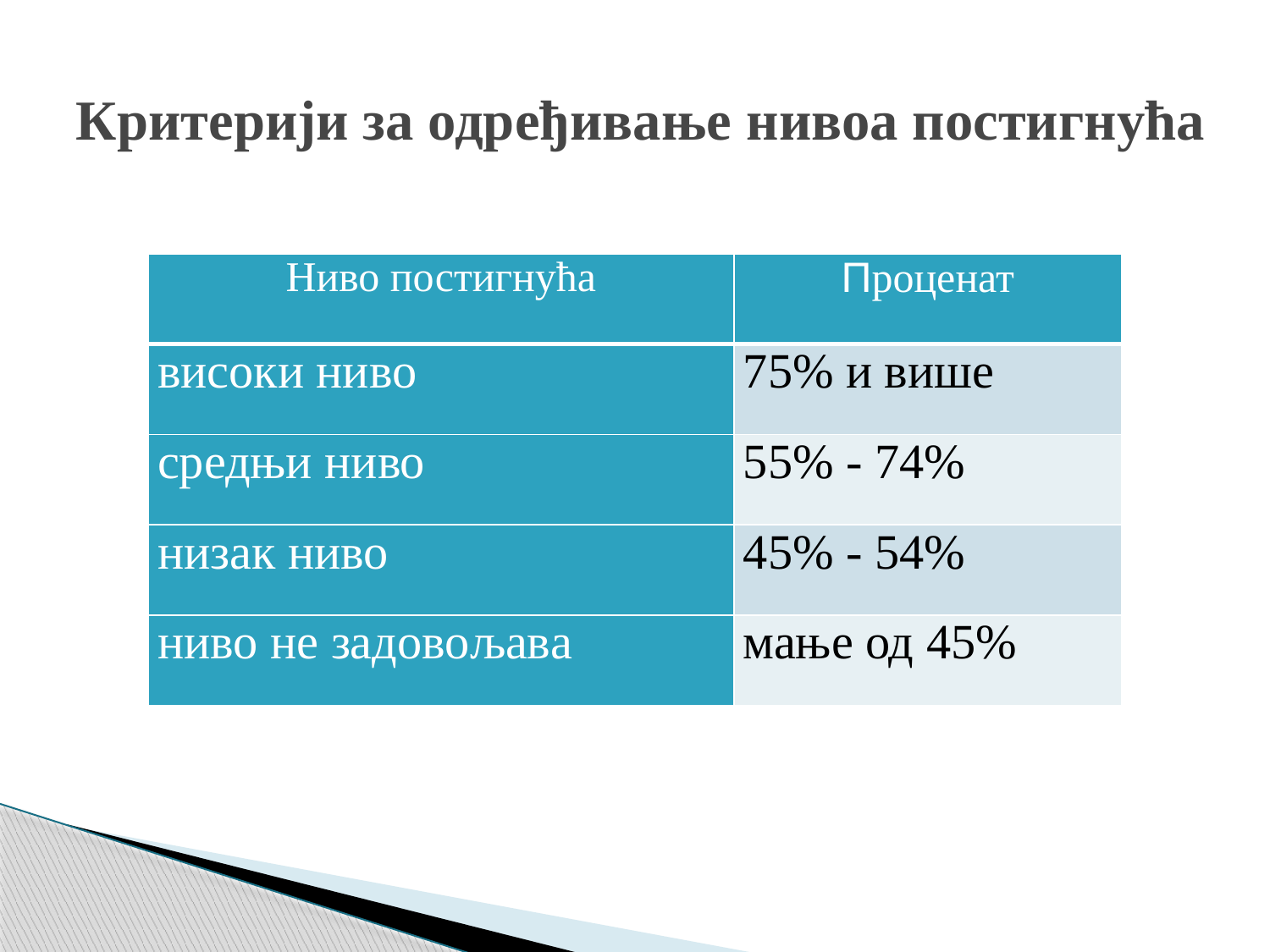

# Критерији за одређивање нивоа постигнућа
| Ниво постигнућа | Проценат |
| --- | --- |
| високи ниво | 75% и више |
| средњи ниво | 55% - 74% |
| низак ниво | 45% - 54% |
| ниво не задовољава | мање од 45% |